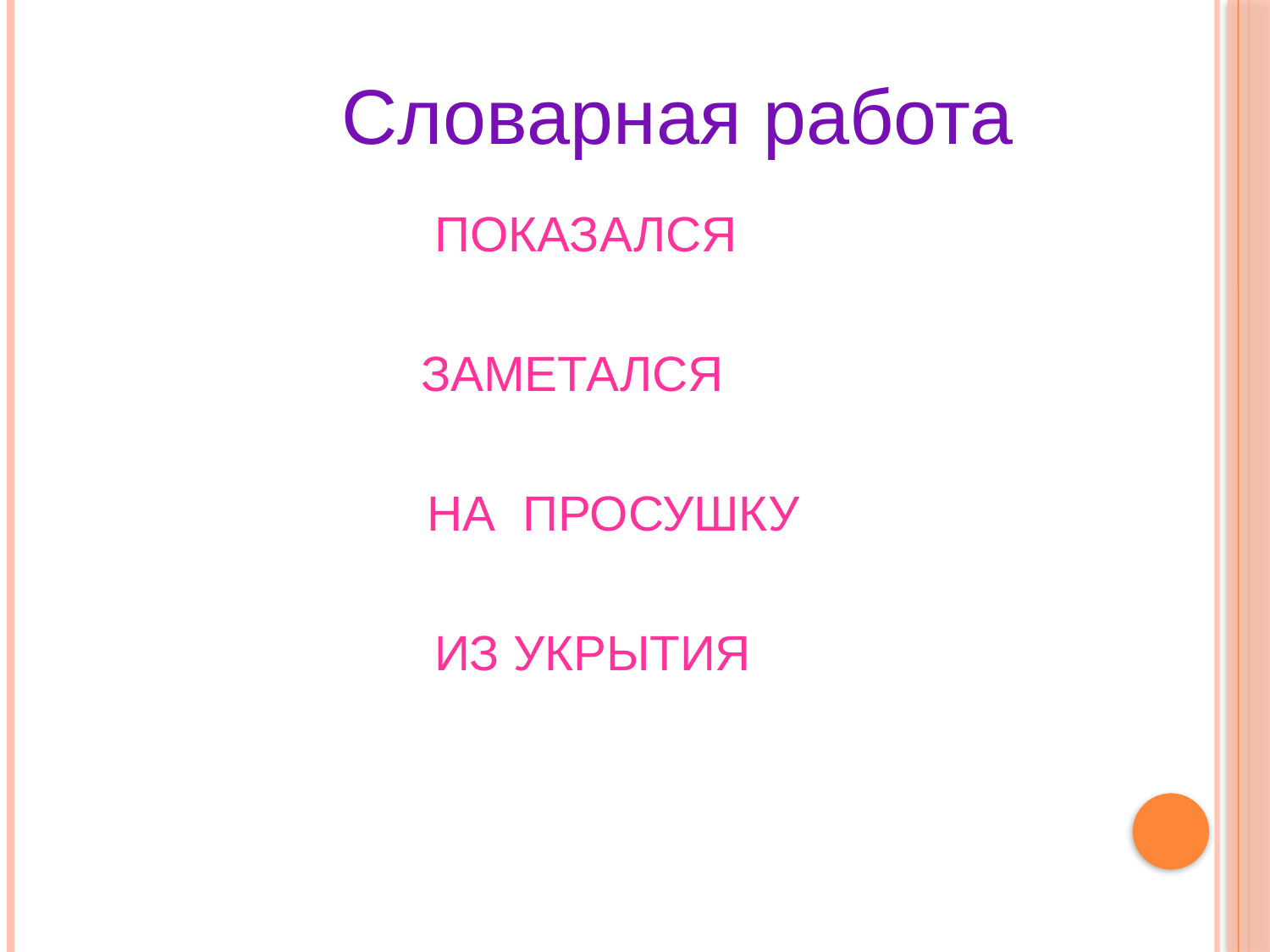

# Словарная работа
  ПОКАЗАЛСЯ

  ЗАМЕТАЛСЯ

      НА  ПРОСУШКУ

   ИЗ УКРЫТИЯ